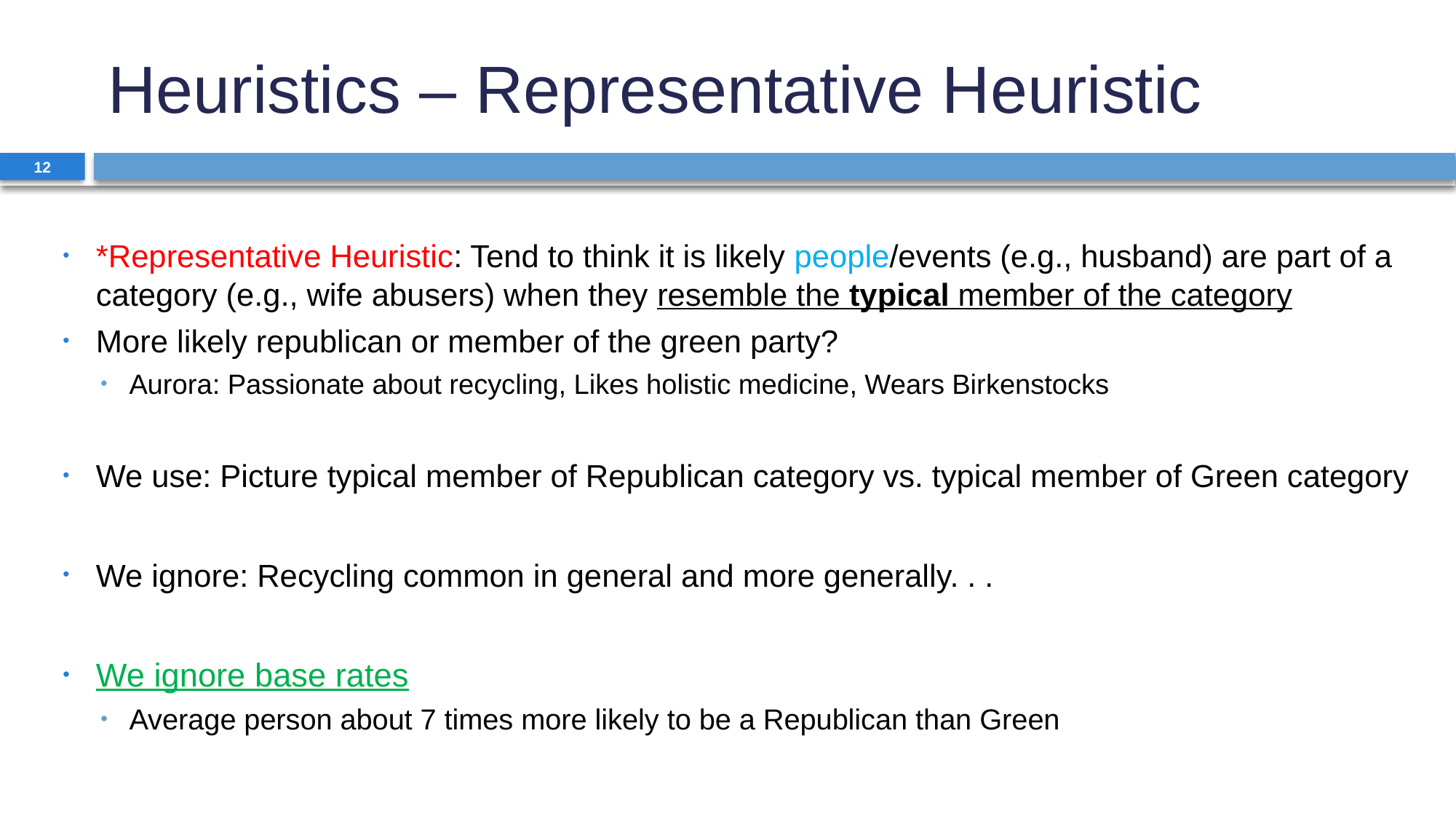

# Heuristics – Representative Heuristic
12
*Representative Heuristic: Tend to think it is likely people/events (e.g., husband) are part of a category (e.g., wife abusers) when they resemble the typical member of the category
More likely republican or member of the green party?
Aurora: Passionate about recycling, Likes holistic medicine, Wears Birkenstocks

We use: Picture typical member of Republican category vs. typical member of Green category

We ignore: Recycling common in general and more generally. . .

We ignore base rates
Average person about 7 times more likely to be a Republican than Green